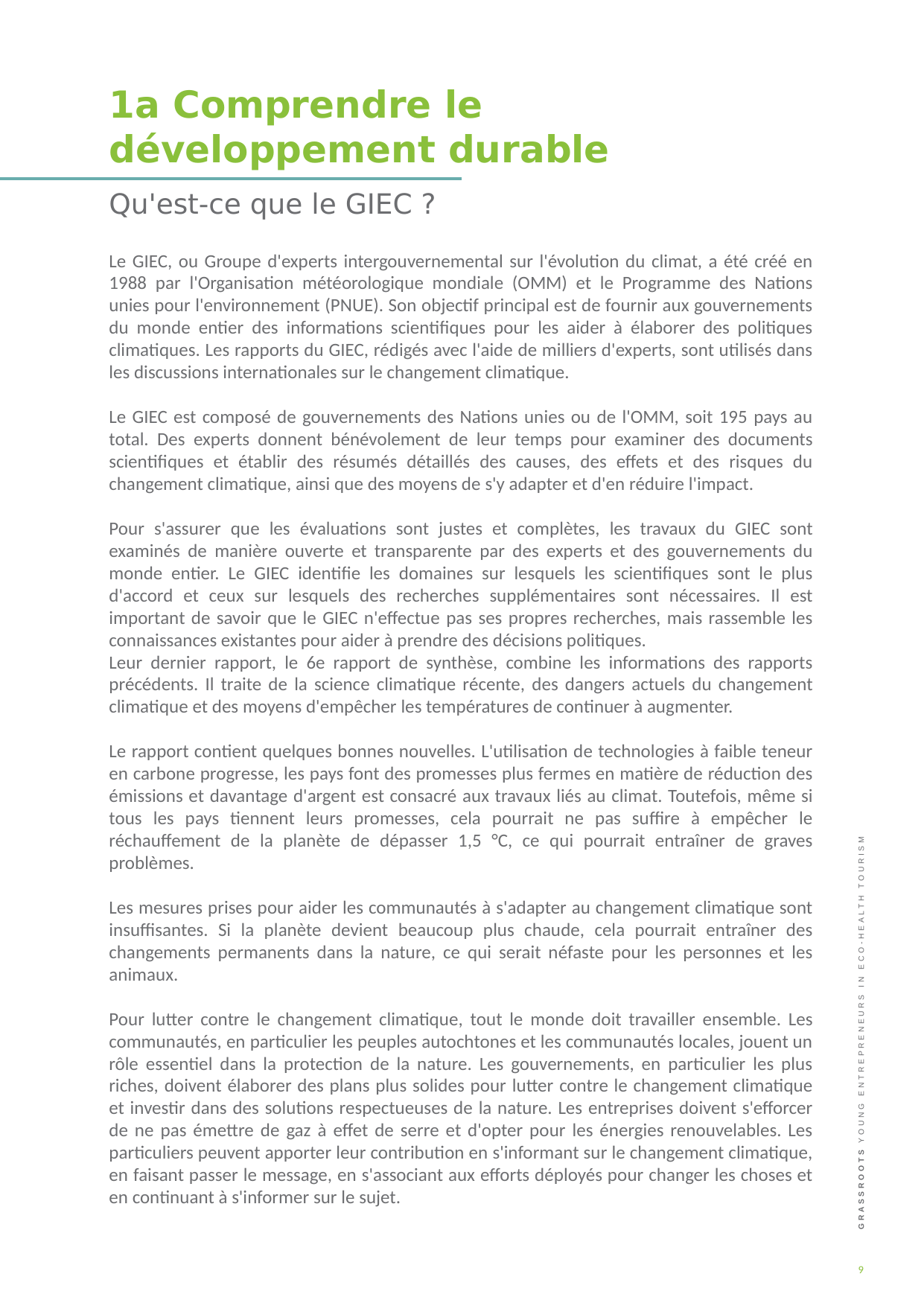

1a Comprendre le développement durable
Qu'est-ce que le GIEC ?
Le GIEC, ou Groupe d'experts intergouvernemental sur l'évolution du climat, a été créé en 1988 par l'Organisation météorologique mondiale (OMM) et le Programme des Nations unies pour l'environnement (PNUE). Son objectif principal est de fournir aux gouvernements du monde entier des informations scientifiques pour les aider à élaborer des politiques climatiques. Les rapports du GIEC, rédigés avec l'aide de milliers d'experts, sont utilisés dans les discussions internationales sur le changement climatique.
Le GIEC est composé de gouvernements des Nations unies ou de l'OMM, soit 195 pays au total. Des experts donnent bénévolement de leur temps pour examiner des documents scientifiques et établir des résumés détaillés des causes, des effets et des risques du changement climatique, ainsi que des moyens de s'y adapter et d'en réduire l'impact.
Pour s'assurer que les évaluations sont justes et complètes, les travaux du GIEC sont examinés de manière ouverte et transparente par des experts et des gouvernements du monde entier. Le GIEC identifie les domaines sur lesquels les scientifiques sont le plus d'accord et ceux sur lesquels des recherches supplémentaires sont nécessaires. Il est important de savoir que le GIEC n'effectue pas ses propres recherches, mais rassemble les connaissances existantes pour aider à prendre des décisions politiques.
Leur dernier rapport, le 6e rapport de synthèse, combine les informations des rapports précédents. Il traite de la science climatique récente, des dangers actuels du changement climatique et des moyens d'empêcher les températures de continuer à augmenter.
Le rapport contient quelques bonnes nouvelles. L'utilisation de technologies à faible teneur en carbone progresse, les pays font des promesses plus fermes en matière de réduction des émissions et davantage d'argent est consacré aux travaux liés au climat. Toutefois, même si tous les pays tiennent leurs promesses, cela pourrait ne pas suffire à empêcher le réchauffement de la planète de dépasser 1,5 °C, ce qui pourrait entraîner de graves problèmes.
Les mesures prises pour aider les communautés à s'adapter au changement climatique sont insuffisantes. Si la planète devient beaucoup plus chaude, cela pourrait entraîner des changements permanents dans la nature, ce qui serait néfaste pour les personnes et les animaux.

Pour lutter contre le changement climatique, tout le monde doit travailler ensemble. Les communautés, en particulier les peuples autochtones et les communautés locales, jouent un rôle essentiel dans la protection de la nature. Les gouvernements, en particulier les plus riches, doivent élaborer des plans plus solides pour lutter contre le changement climatique et investir dans des solutions respectueuses de la nature. Les entreprises doivent s'efforcer de ne pas émettre de gaz à effet de serre et d'opter pour les énergies renouvelables. Les particuliers peuvent apporter leur contribution en s'informant sur le changement climatique, en faisant passer le message, en s'associant aux efforts déployés pour changer les choses et en continuant à s'informer sur le sujet.

9